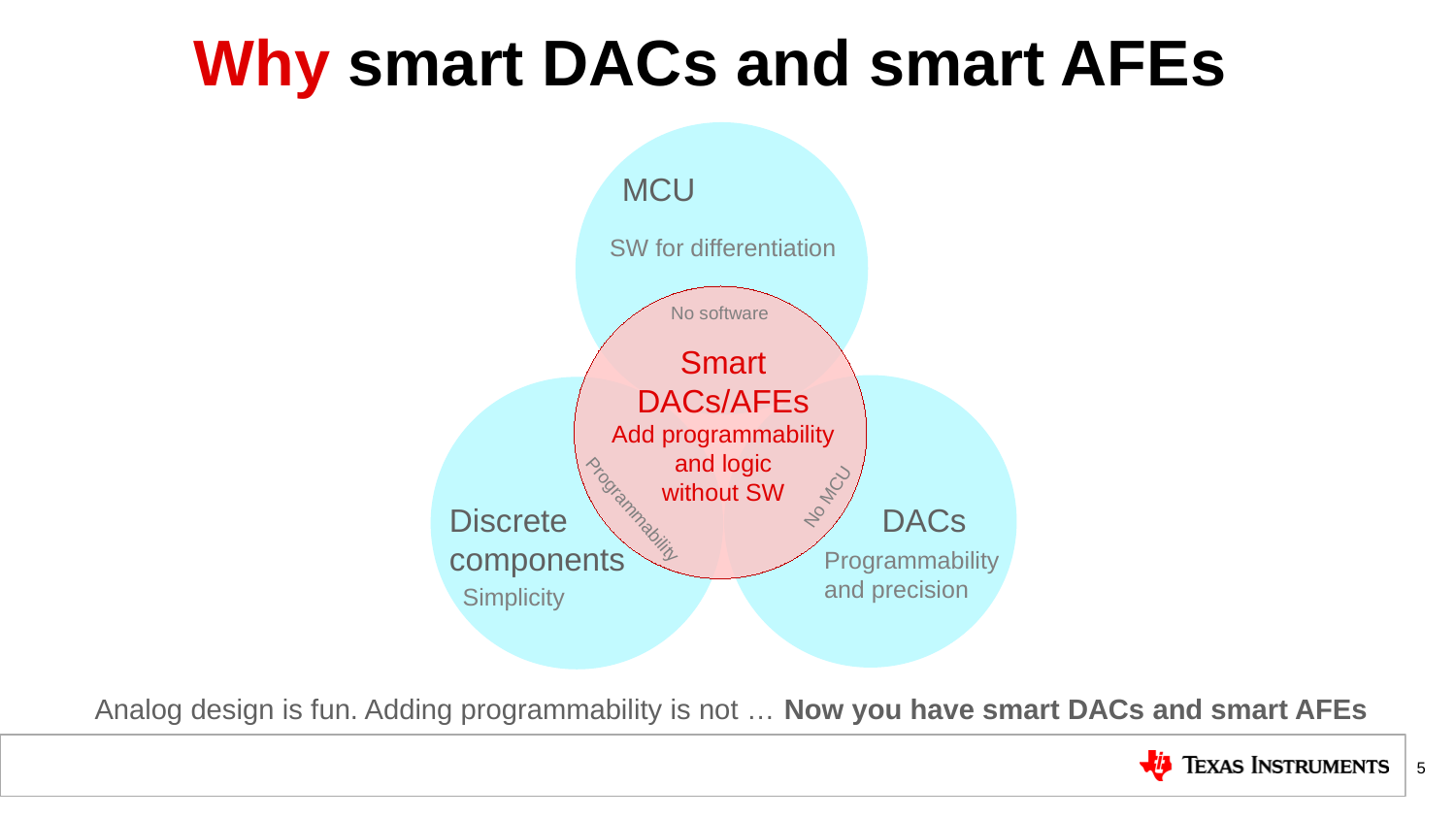

# Why smart DACs and smart AFEs
MCU

SW for differentiation
No software
Smart DACs/AFEs
Add programmability and logic
without SW
No MCU
Programmability
DACs
Discrete components
Programmability and precision
Simplicity
Analog design is fun. Adding programmability is not …
Now you have smart DACs and smart AFEs
5